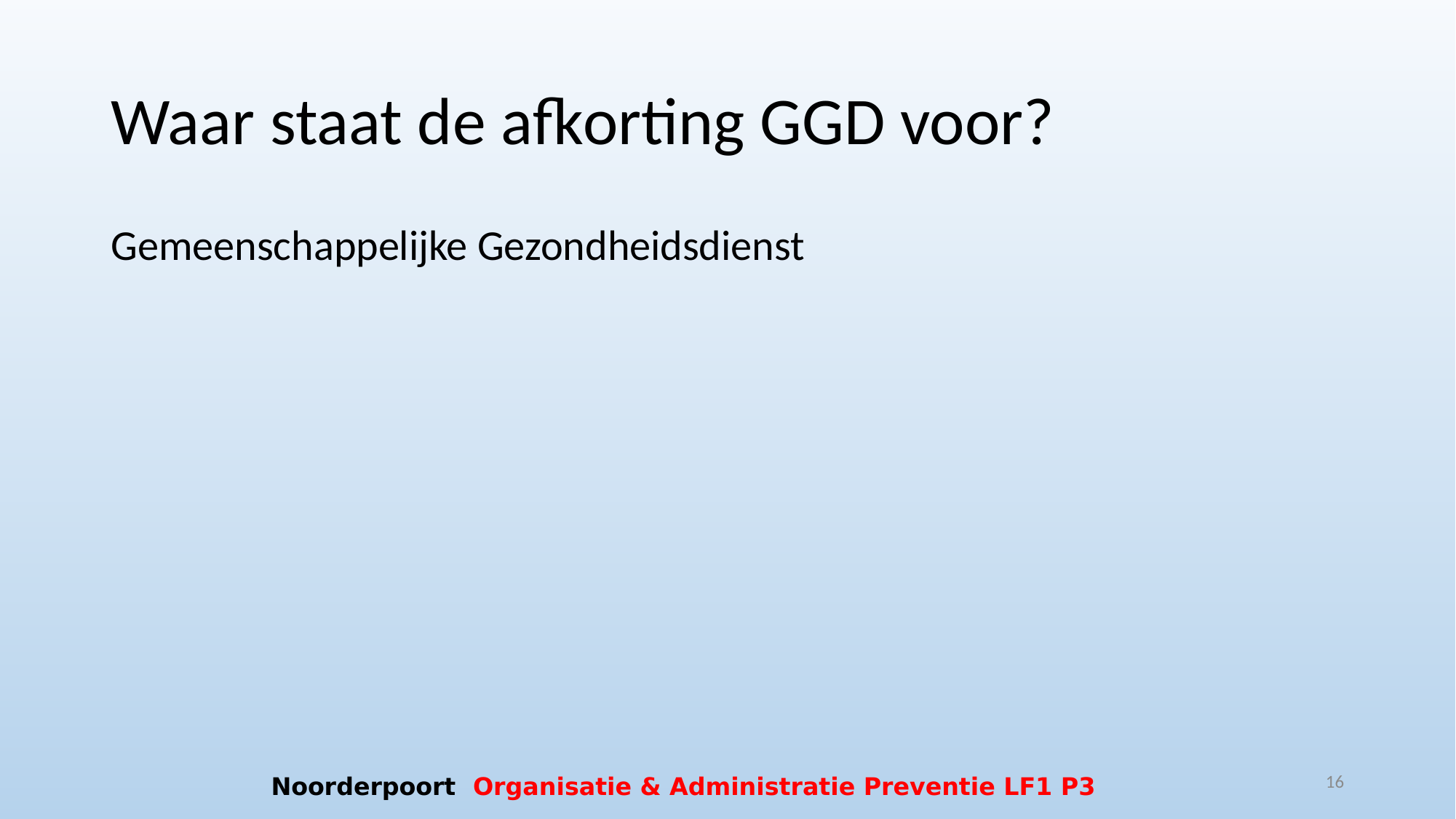

# Waar staat de afkorting GGD voor?
Gemeenschappelijke Gezondheidsdienst
16
Noorderpoort  Organisatie & Administratie Preventie LF1 P3